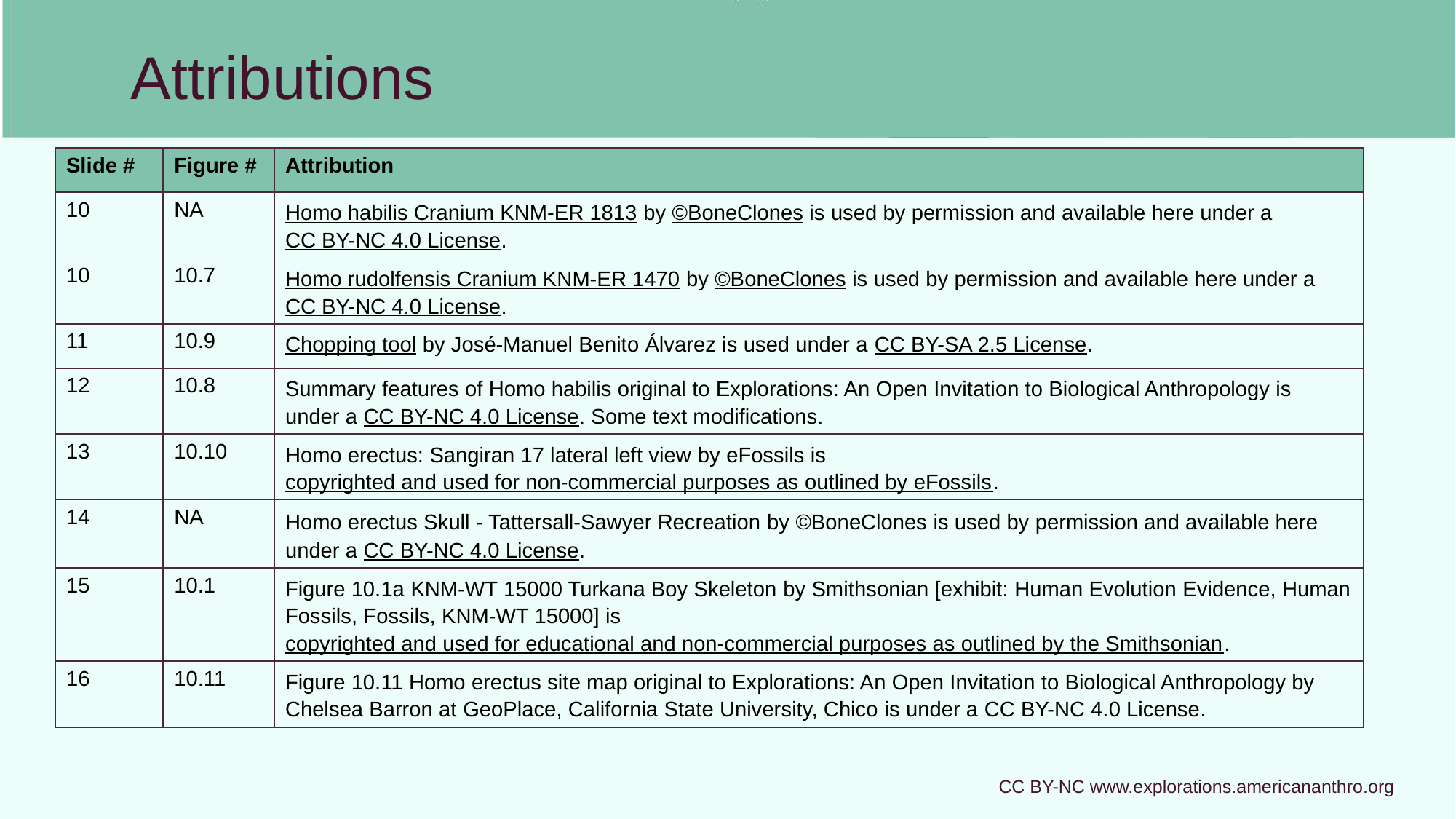

Attributions
| Slide # | Figure # | Attribution |
| --- | --- | --- |
| 10 | NA | Homo habilis Cranium KNM-ER 1813 by ©BoneClones is used by permission and available here under a CC BY-NC 4.0 License. |
| 10 | 10.7 | Homo rudolfensis Cranium KNM-ER 1470 by ©BoneClones is used by permission and available here under a CC BY-NC 4.0 License. |
| 11 | 10.9 | Chopping tool by José-Manuel Benito Álvarez is used under a CC BY-SA 2.5 License. |
| 12 | 10.8 | Summary features of Homo habilis original to Explorations: An Open Invitation to Biological Anthropology is under a CC BY-NC 4.0 License. Some text modifications. |
| 13 | 10.10 | Homo erectus: Sangiran 17 lateral left view by eFossils is copyrighted and used for non-commercial purposes as outlined by eFossils. |
| 14 | NA | Homo erectus Skull - Tattersall-Sawyer Recreation by ©BoneClones is used by permission and available here under a CC BY-NC 4.0 License. |
| 15 | 10.1 | Figure 10.1a KNM-WT 15000 Turkana Boy Skeleton by Smithsonian [exhibit: Human Evolution Evidence, Human Fossils, Fossils, KNM-WT 15000] is copyrighted and used for educational and non-commercial purposes as outlined by the Smithsonian. |
| 16 | 10.11 | Figure 10.11 Homo erectus site map original to Explorations: An Open Invitation to Biological Anthropology by Chelsea Barron at GeoPlace, California State University, Chico is under a CC BY-NC 4.0 License. |